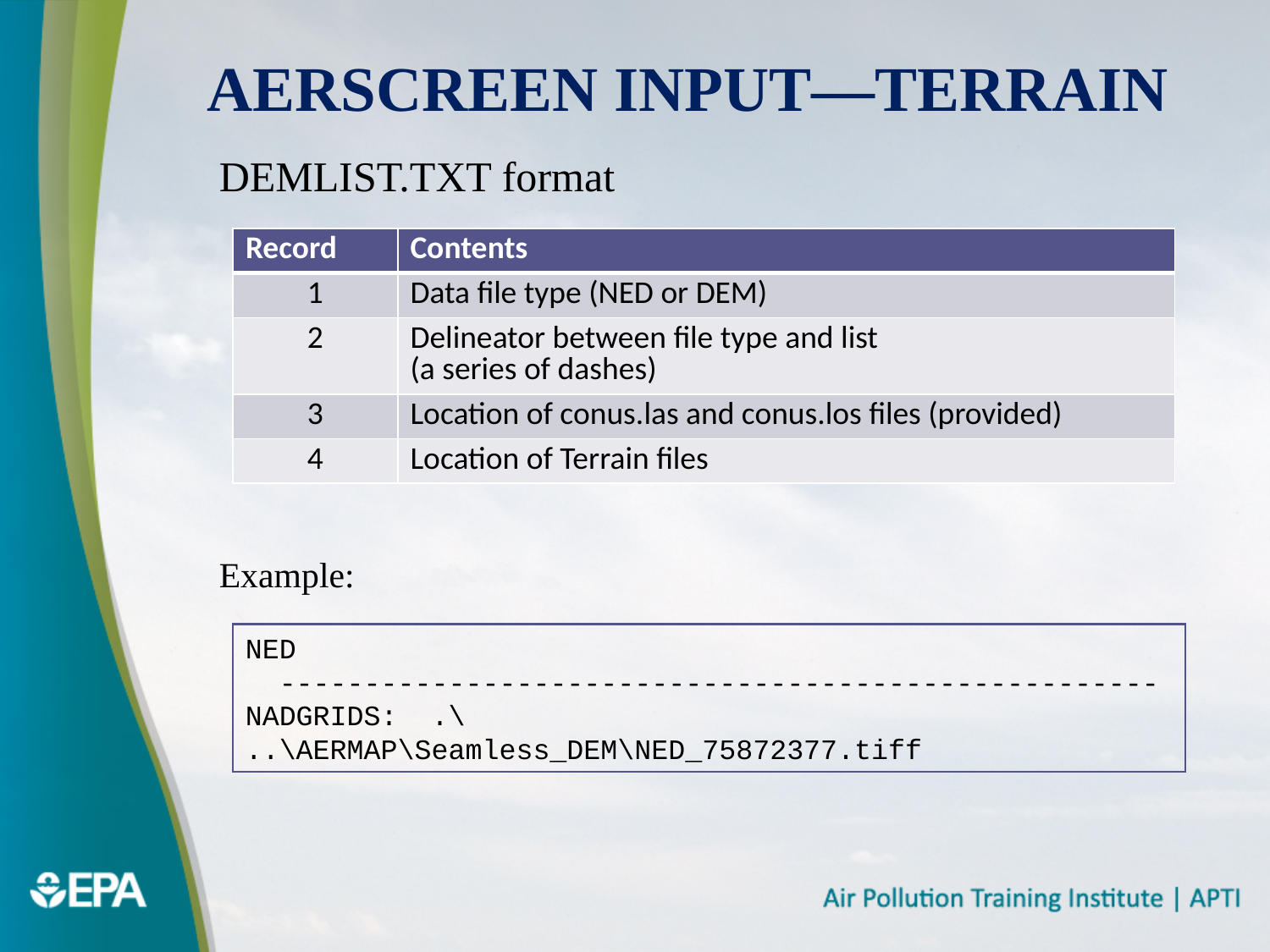

# AERSCREEN Input—Terrain
DEMLIST.TXT format

Example:
| Record | Contents |
| --- | --- |
| 1 | Data file type (NED or DEM) |
| 2 | Delineator between file type and list (a series of dashes) |
| 3 | Location of conus.las and conus.los files (provided) |
| 4 | Location of Terrain files |
NED
  ----------------------------------------------------
NADGRIDS:  .\
..\AERMAP\Seamless_DEM\NED_75872377.tiff